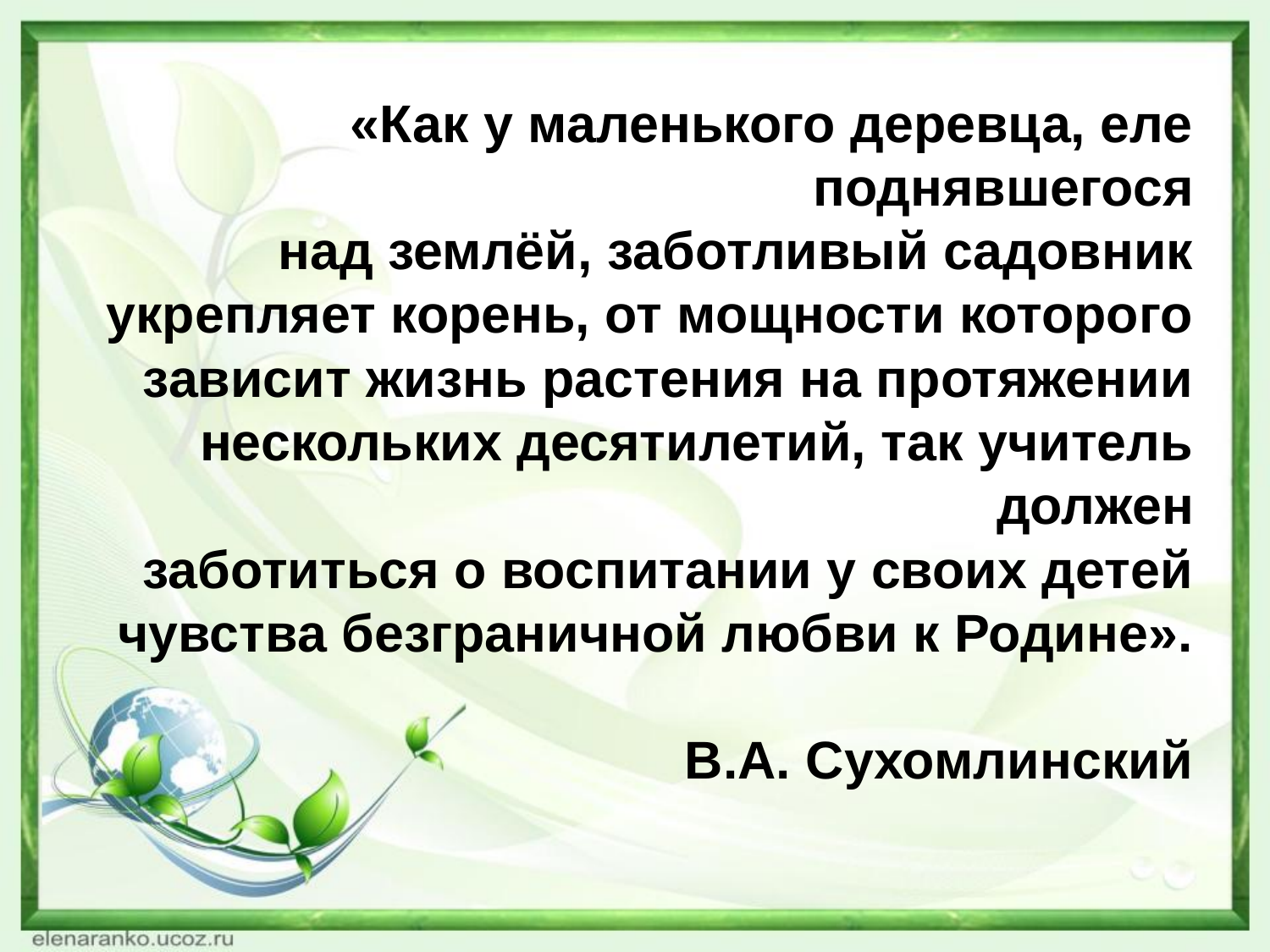

# «Как у маленького деревца, еле поднявшегося над землёй, заботливый садовник укрепляет корень, от мощности которого зависит жизнь растения на протяжении нескольких десятилетий, так учитель должен заботиться о воспитании у своих детей чувства безграничной любви к Родине». В.А. Сухомлинский